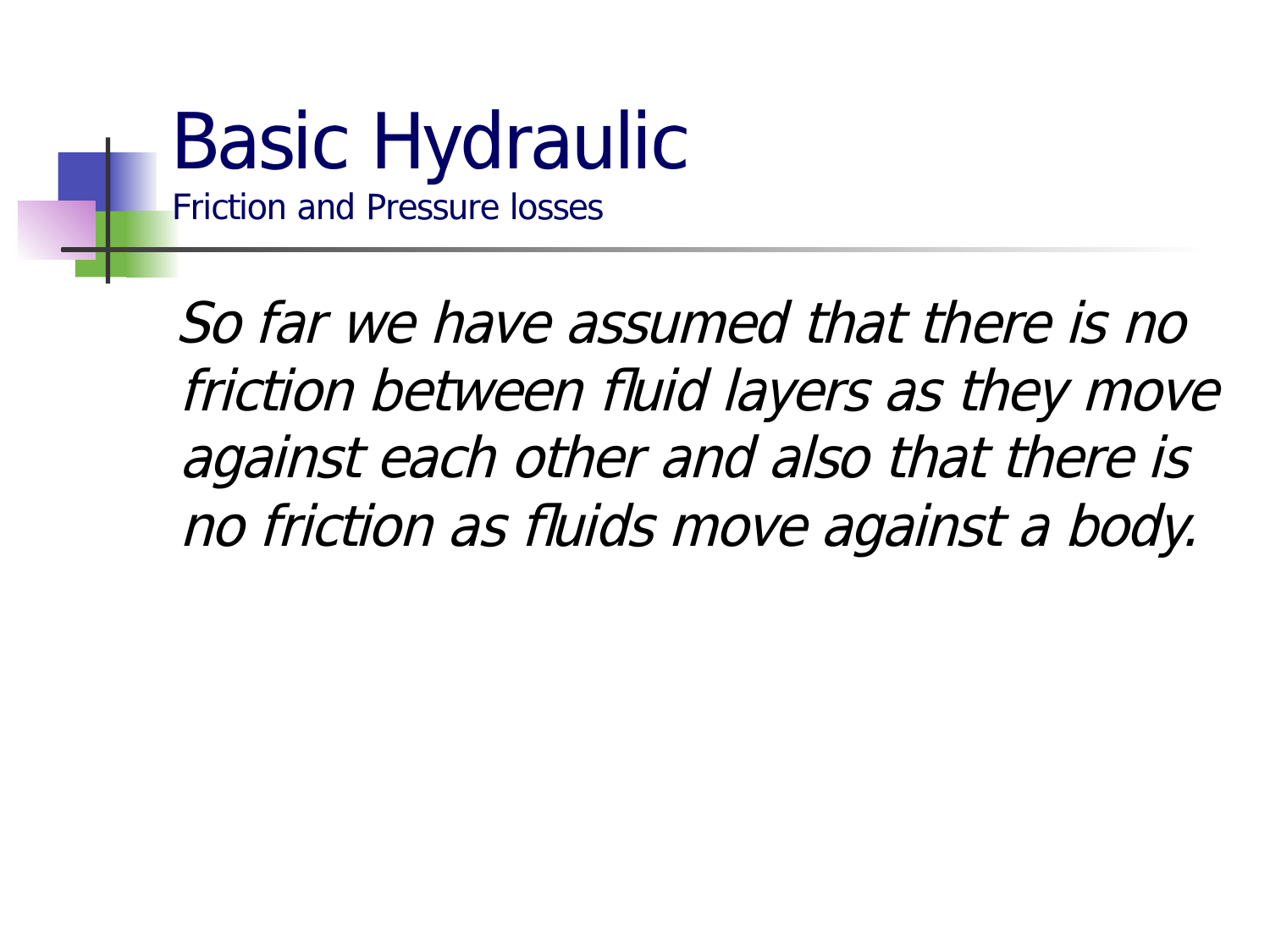

# Basic Hydraulic Friction and Pressure losses
So far we have assumed that there is no friction between fluid layers as they move against each other and also that there is no friction as fluids move against a body.